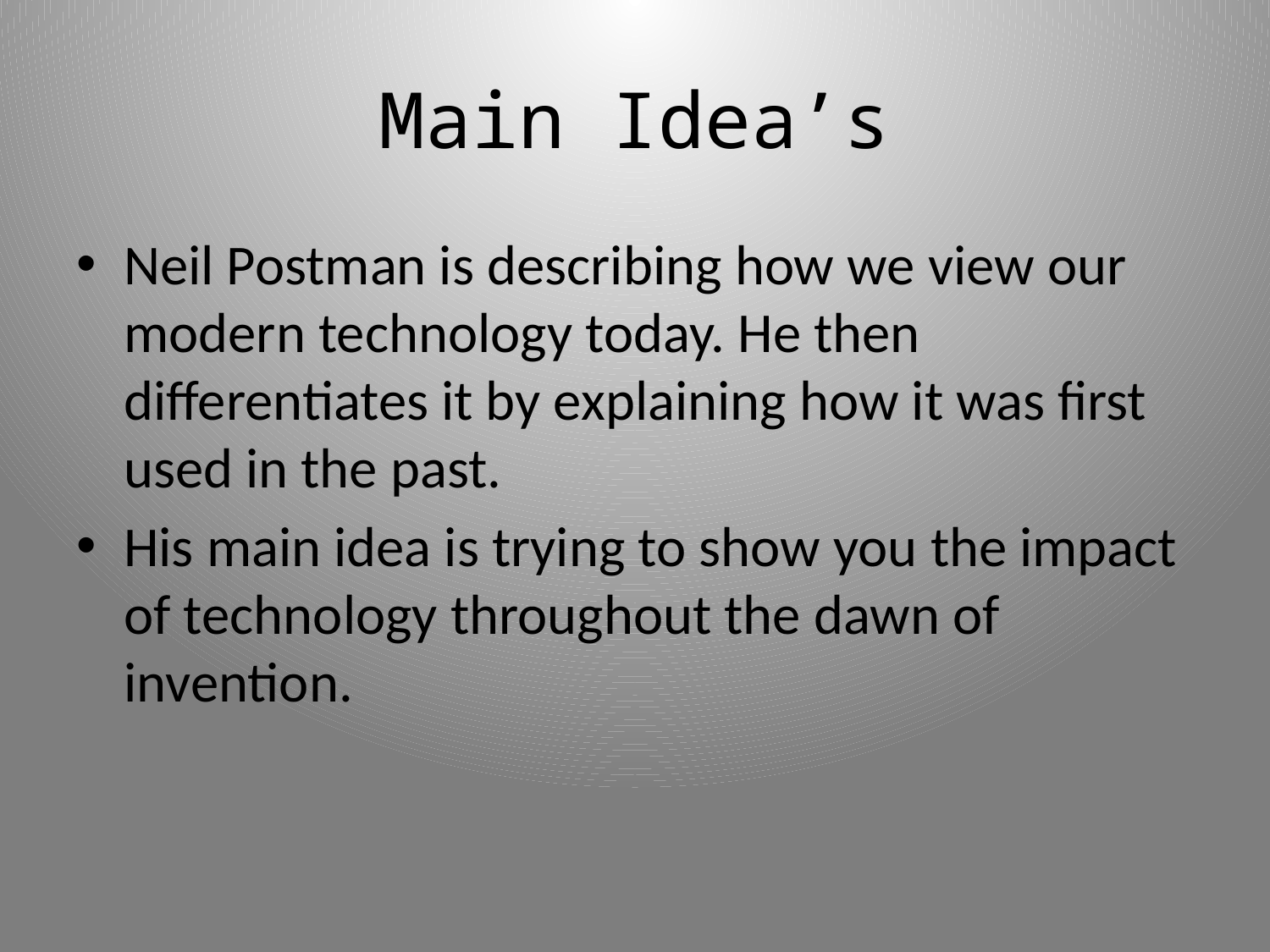

# Main Idea’s
Neil Postman is describing how we view our modern technology today. He then differentiates it by explaining how it was first used in the past.
His main idea is trying to show you the impact of technology throughout the dawn of invention.